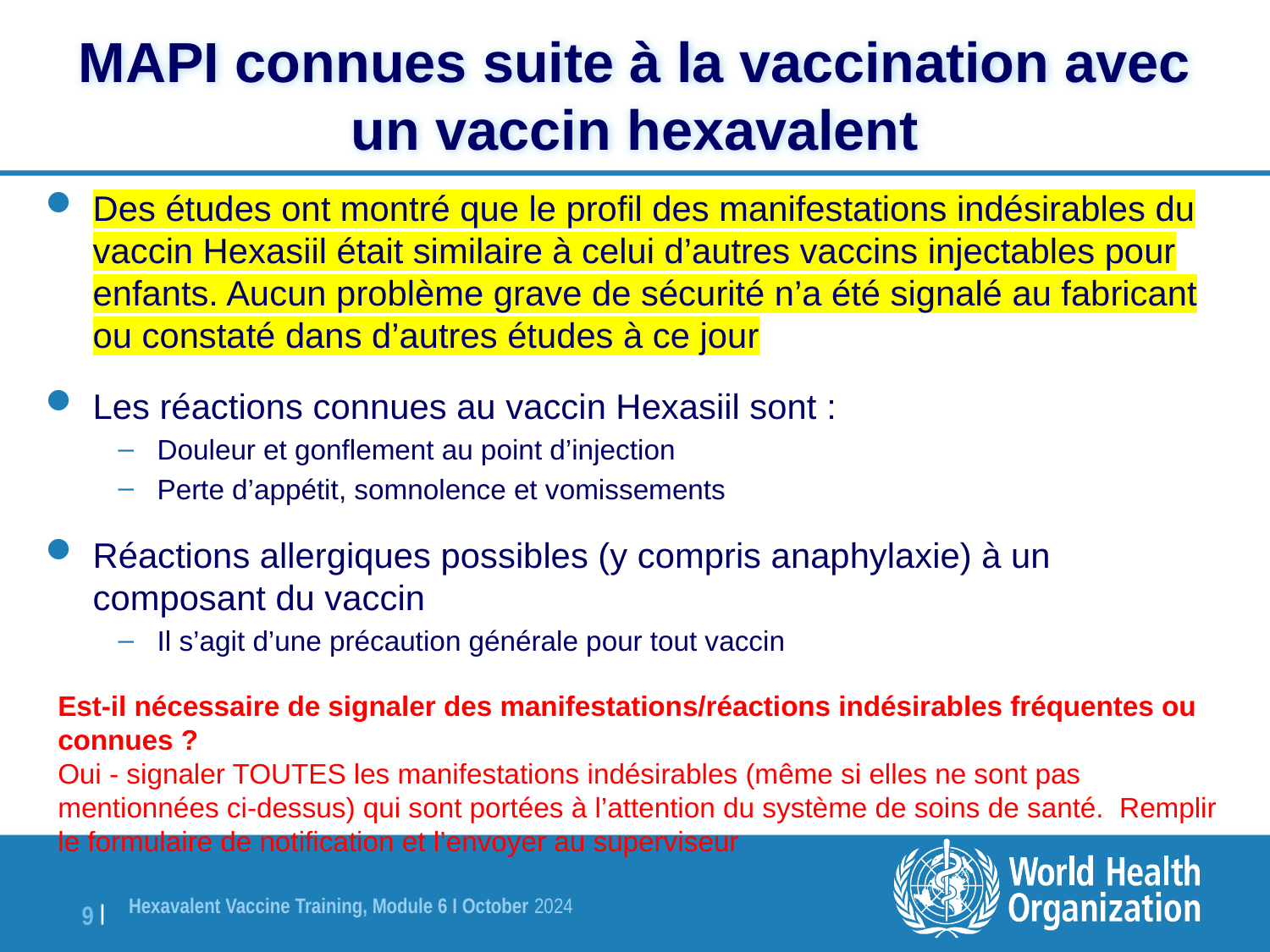

# MAPI connues suite à la vaccination avec un vaccin hexavalent
Des études ont montré que le profil des manifestations indésirables du vaccin Hexasiil était similaire à celui d’autres vaccins injectables pour enfants. Aucun problème grave de sécurité n’a été signalé au fabricant ou constaté dans d’autres études à ce jour
Les réactions connues au vaccin Hexasiil sont :
Douleur et gonflement au point d’injection
Perte d’appétit, somnolence et vomissements
Réactions allergiques possibles (y compris anaphylaxie) à un composant du vaccin
Il s’agit d’une précaution générale pour tout vaccin

Est-il nécessaire de signaler des manifestations/réactions indésirables fréquentes ou connues ?
Oui - signaler TOUTES les manifestations indésirables (même si elles ne sont pas mentionnées ci-dessus) qui sont portées à l’attention du système de soins de santé.  Remplir le formulaire de notification et l’envoyer au superviseur